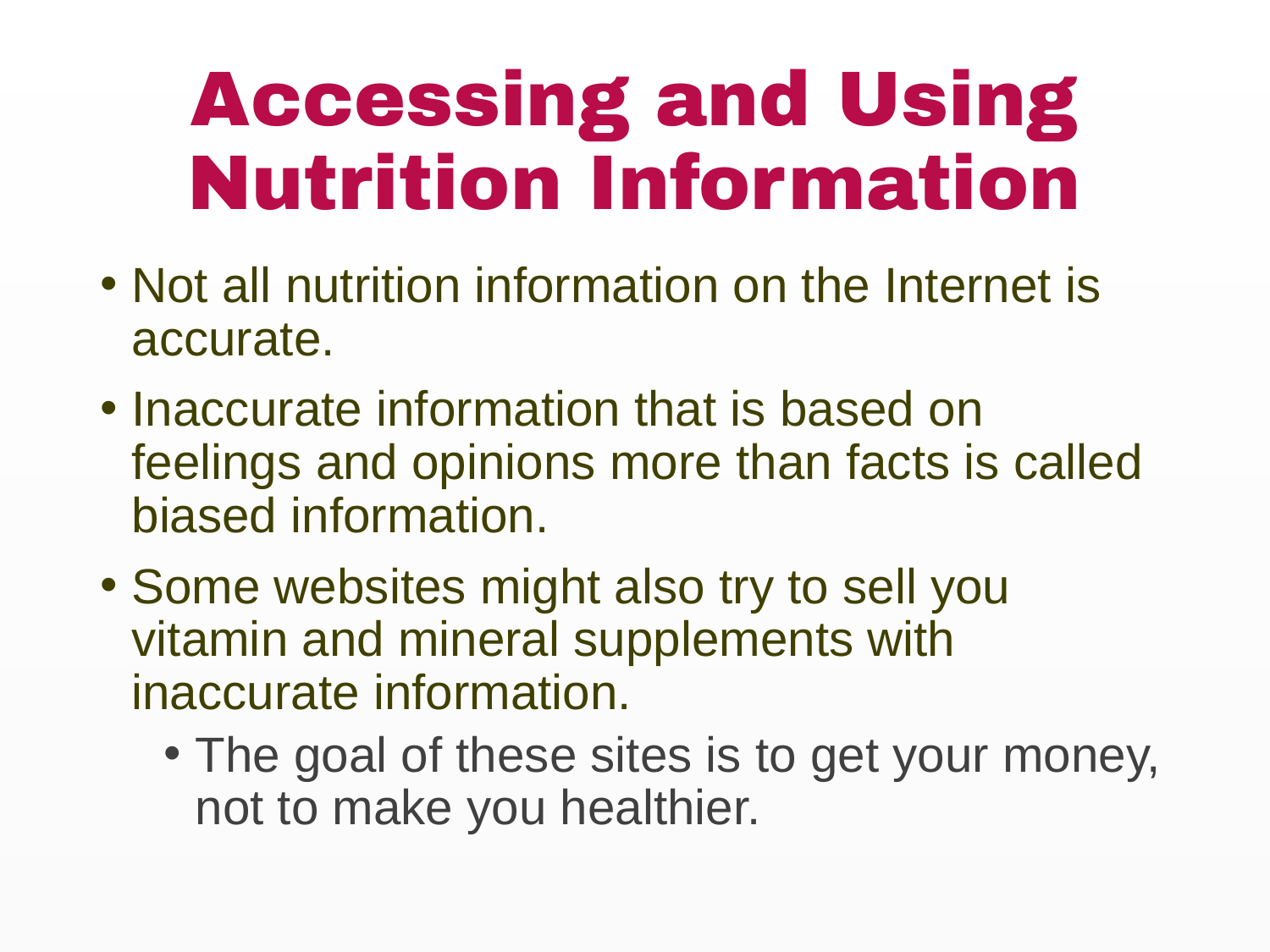

# Accessing and Using Nutrition Information
Not all nutrition information on the Internet is accurate.
Inaccurate information that is based on feelings and opinions more than facts is called biased information.
Some websites might also try to sell you vitamin and mineral supplements with inaccurate information.
The goal of these sites is to get your money, not to make you healthier.